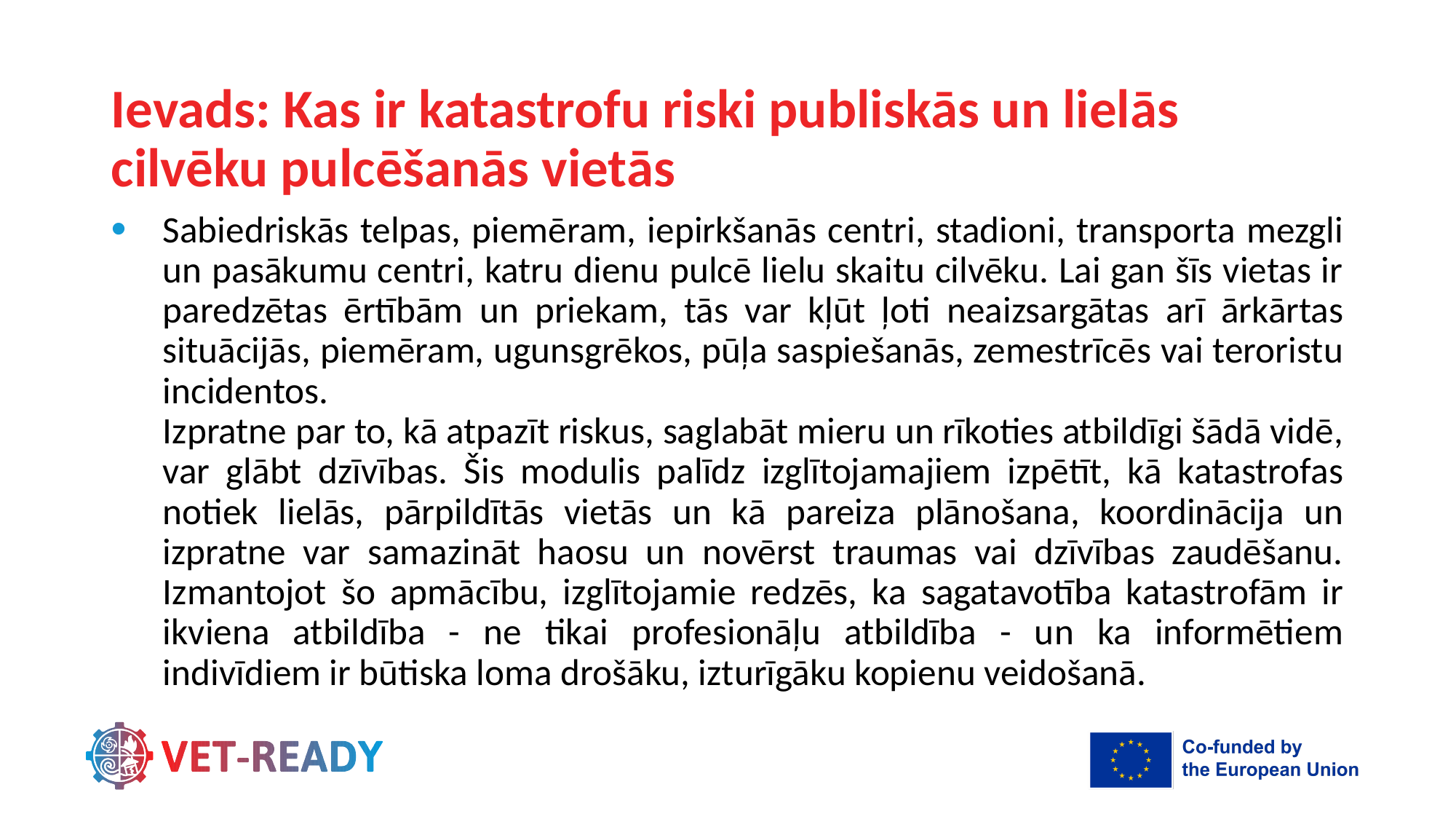

# Ievads: Kas ir katastrofu riski publiskās un lielās cilvēku pulcēšanās vietās
Sabiedriskās telpas, piemēram, iepirkšanās centri, stadioni, transporta mezgli un pasākumu centri, katru dienu pulcē lielu skaitu cilvēku. Lai gan šīs vietas ir paredzētas ērtībām un priekam, tās var kļūt ļoti neaizsargātas arī ārkārtas situācijās, piemēram, ugunsgrēkos, pūļa saspiešanās, zemestrīcēs vai teroristu incidentos.
Izpratne par to, kā atpazīt riskus, saglabāt mieru un rīkoties atbildīgi šādā vidē, var glābt dzīvības. Šis modulis palīdz izglītojamajiem izpētīt, kā katastrofas notiek lielās, pārpildītās vietās un kā pareiza plānošana, koordinācija un izpratne var samazināt haosu un novērst traumas vai dzīvības zaudēšanu.
Izmantojot šo apmācību, izglītojamie redzēs, ka sagatavotība katastrofām ir ikviena atbildība - ne tikai profesionāļu atbildība - un ka informētiem indivīdiem ir būtiska loma drošāku, izturīgāku kopienu veidošanā.